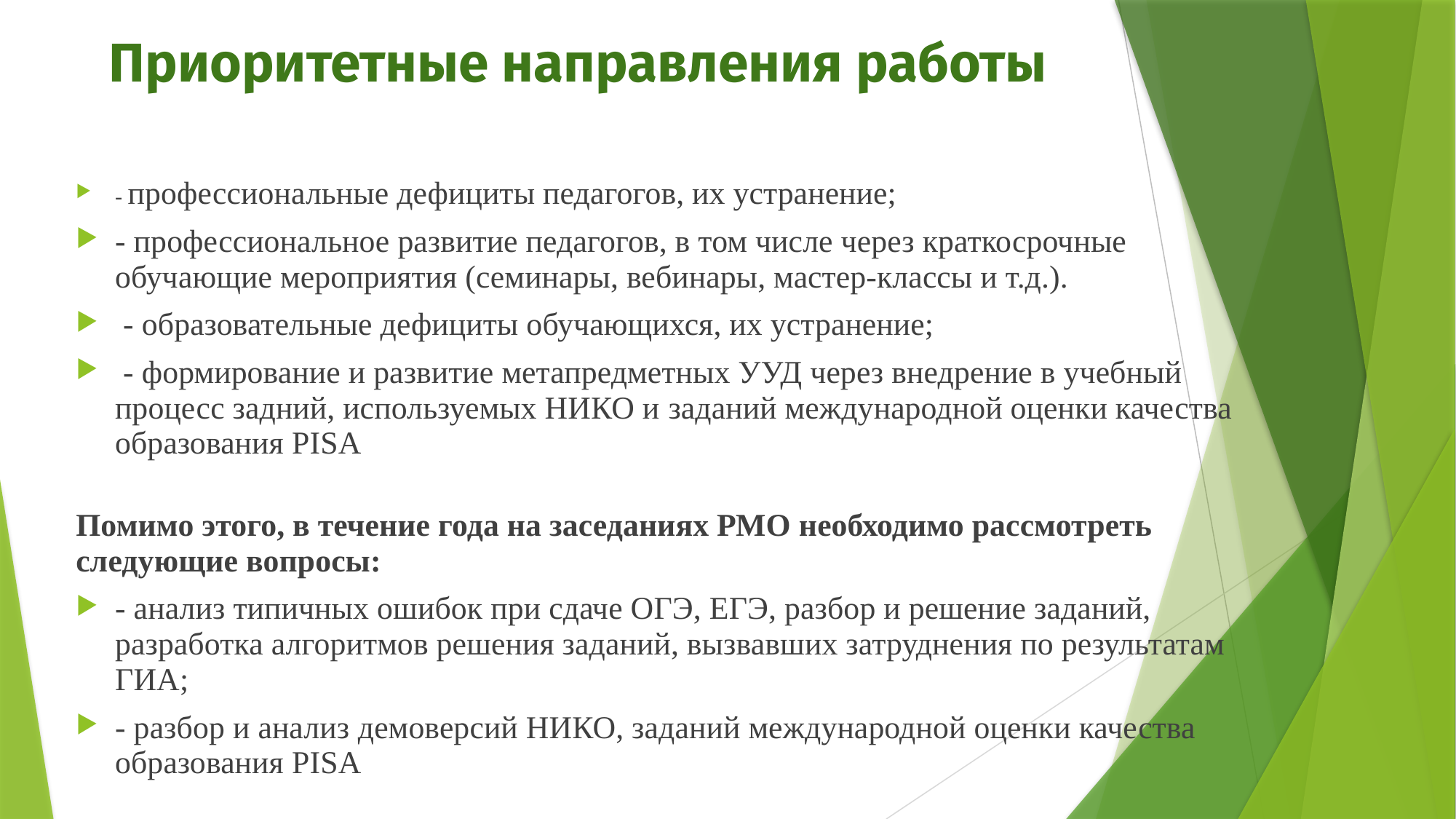

# Приоритетные направления работы

- профессиональные дефициты педагогов, их устранение;
- профессиональное развитие педагогов, в том числе через краткосрочные обучающие мероприятия (семинары, вебинары, мастер-классы и т.д.).
 - образовательные дефициты обучающихся, их устранение;
 - формирование и развитие метапредметных УУД через внедрение в учебный процесс задний, используемых НИКО и заданий международной оценки качества образования PISA

Помимо этого, в течение года на заседаниях РМО необходимо рассмотреть следующие вопросы:
- анализ типичных ошибок при сдаче ОГЭ, ЕГЭ, разбор и решение заданий, разработка алгоритмов решения заданий, вызвавших затруднения по результатам ГИА;
- разбор и анализ демоверсий НИКО, заданий международной оценки качества образования PISA